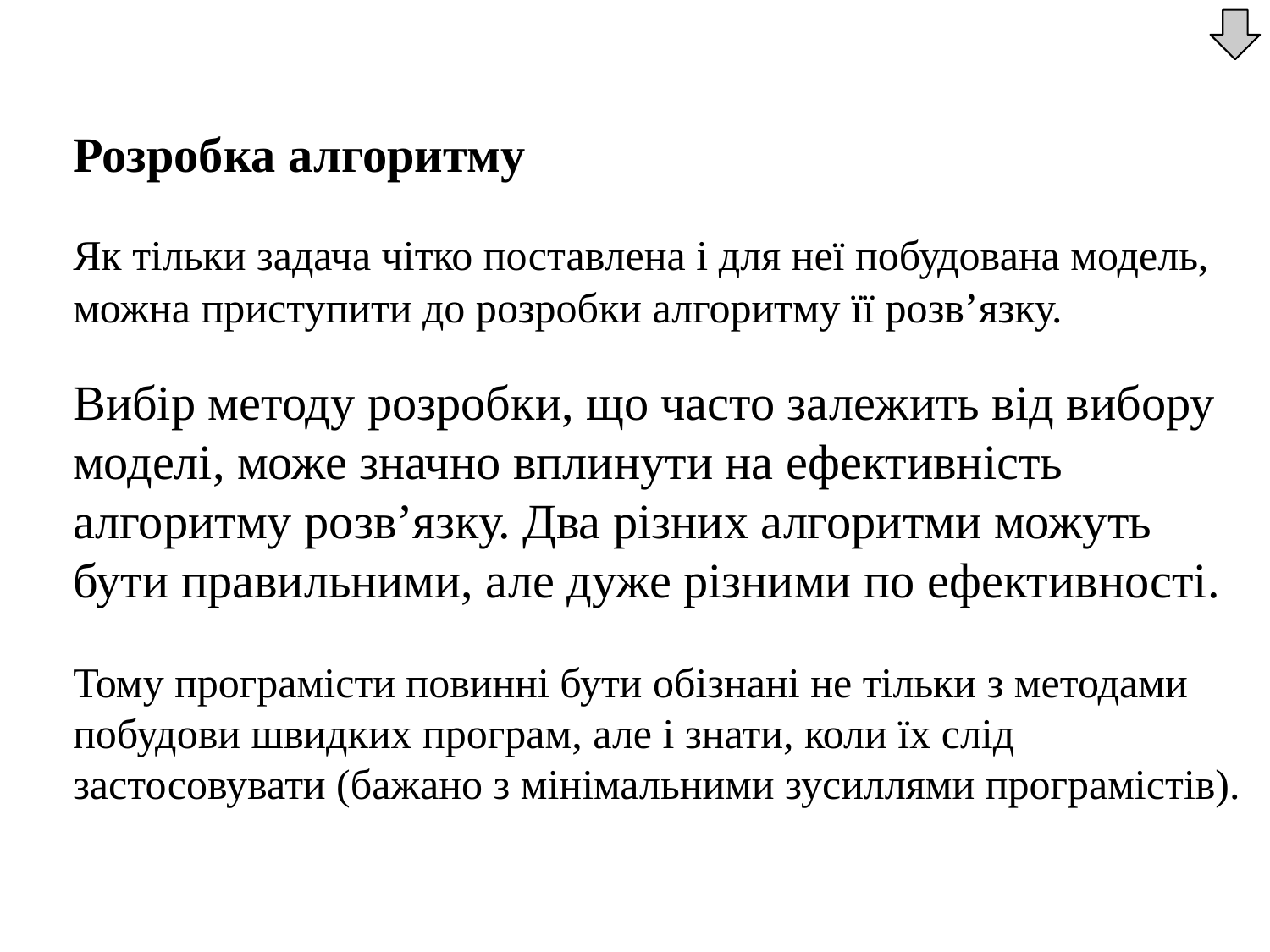

Розробка алгоритму

	Як тільки задача чітко поставлена і для неї побудована модель, можна приступити до розробки алгоритму її розв’язку.

	Вибір методу розробки, що часто залежить від вибору моделі, може значно вплинути на ефективність алгоритму розв’язку. Два різних алгоритми можуть бути правильними, але дуже різними по ефективності.

	Тому програмісти повинні бути обізнані не тільки з методами побудови швидких програм, але і знати, коли їх слід застосовувати (бажано з мінімальними зусиллями програмістів).